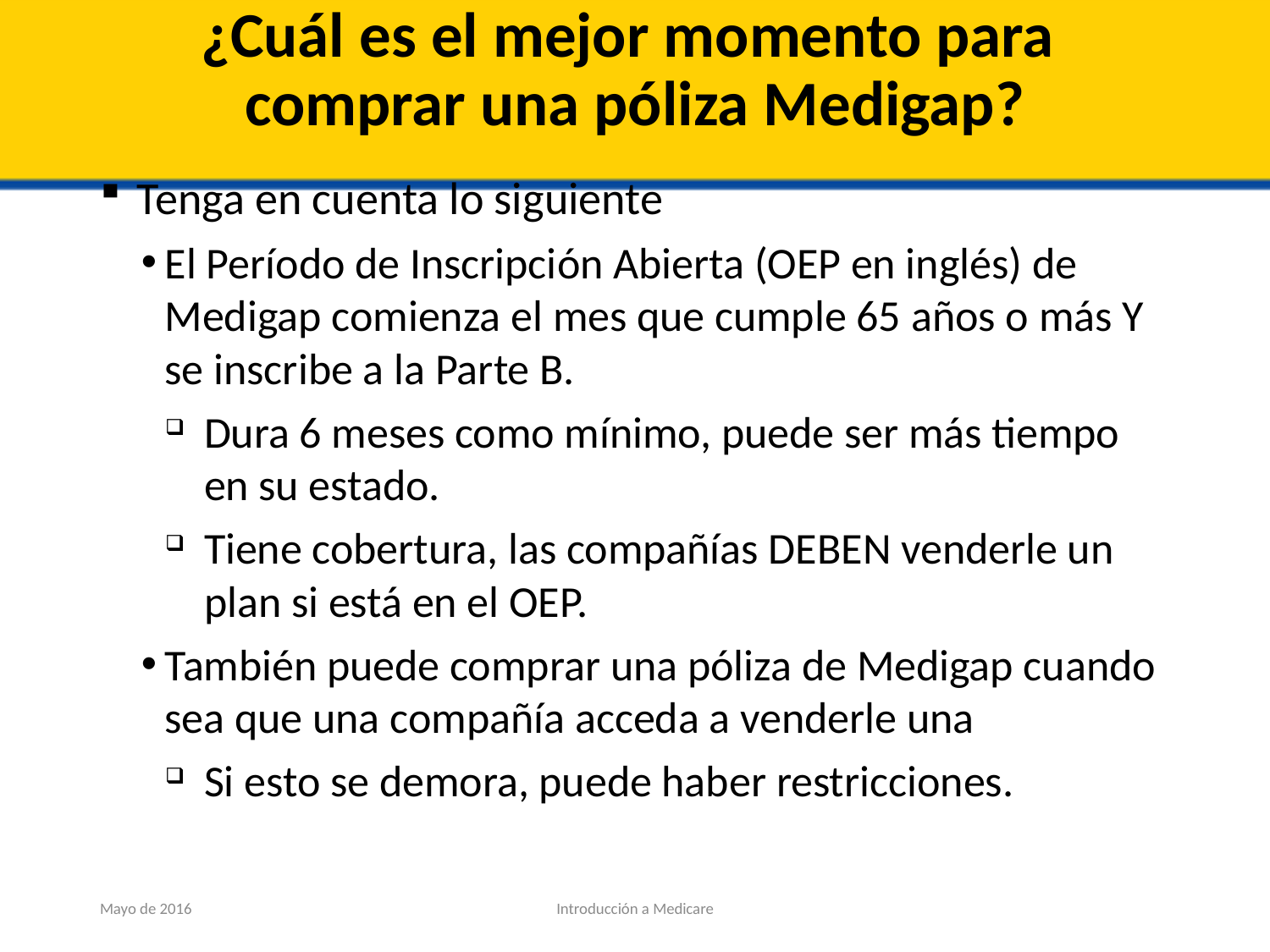

# ¿Cuál es el mejor momento para comprar una póliza Medigap?
Tenga en cuenta lo siguiente
El Período de Inscripción Abierta (OEP en inglés) de Medigap comienza el mes que cumple 65 años o más Y se inscribe a la Parte B.
Dura 6 meses como mínimo, puede ser más tiempo en su estado.
Tiene cobertura, las compañías DEBEN venderle un plan si está en el OEP.
También puede comprar una póliza de Medigap cuando sea que una compañía acceda a venderle una
Si esto se demora, puede haber restricciones.

Mayo de 2016
Introducción a Medicare